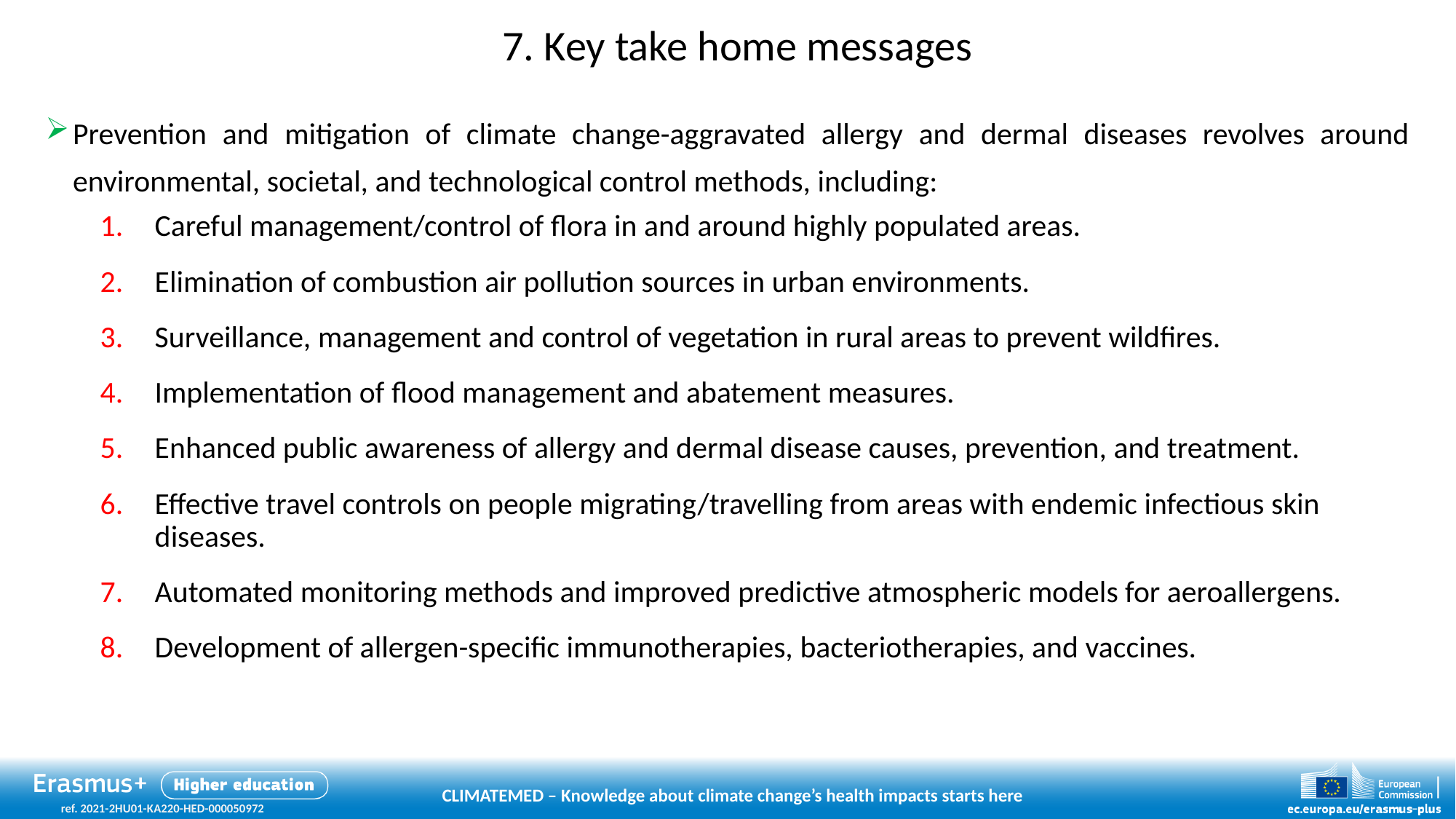

# 7. Key take home messages
Prevention and mitigation of climate change-aggravated allergy and dermal diseases revolves around environmental, societal, and technological control methods, including:
Careful management/control of flora in and around highly populated areas.
Elimination of combustion air pollution sources in urban environments.
Surveillance, management and control of vegetation in rural areas to prevent wildfires.
Implementation of flood management and abatement measures.
Enhanced public awareness of allergy and dermal disease causes, prevention, and treatment.
Effective travel controls on people migrating/travelling from areas with endemic infectious skin diseases.
Automated monitoring methods and improved predictive atmospheric models for aeroallergens.
Development of allergen-specific immunotherapies, bacteriotherapies, and vaccines.